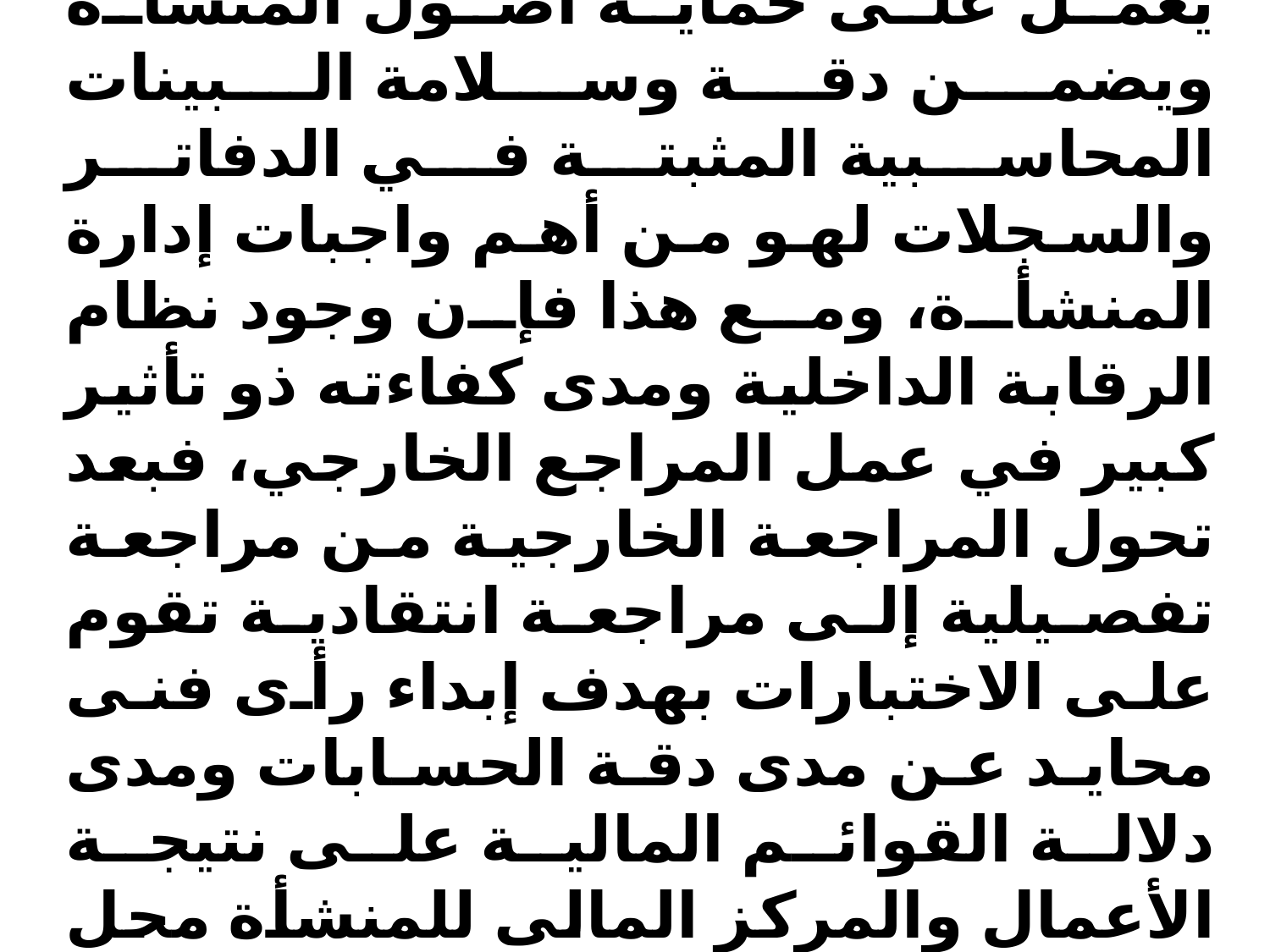

إن وجود نظام رقابة داخلية محكم يعمل على حماية أصول المنشأة ويضمن دقة وسلامة البينات المحاسبية المثبتة في الدفاتر والسجلات لهو من أهم واجبات إدارة المنشأة، ومع هذا فإن وجود نظام الرقابة الداخلية ومدى كفاءته ذو تأثير كبير في عمل المراجع الخارجي، فبعد تحول المراجعة الخارجية من مراجعة تفصيلية إلى مراجعة انتقادية تقوم على الاختبارات بهدف إبداء رأى فنى محايد عن مدى دقة الحسابات ومدى دلالة القوائم المالية على نتيجة الأعمال والمركز المالى للمنشأة محل المراجعة